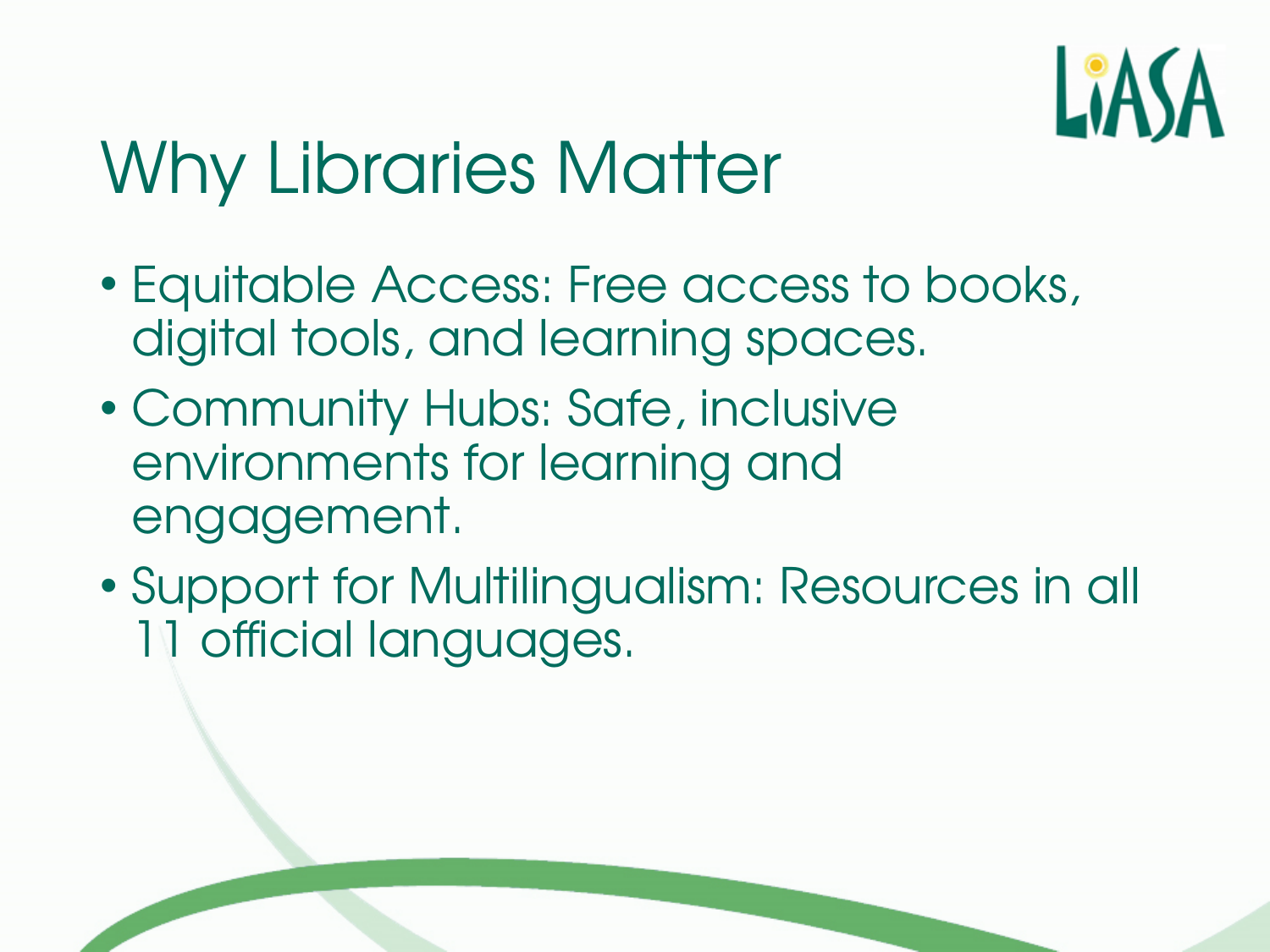

# Why Libraries Matter
Equitable Access: Free access to books, digital tools, and learning spaces.
Community Hubs: Safe, inclusive environments for learning and engagement.
Support for Multilingualism: Resources in all 11 official languages.